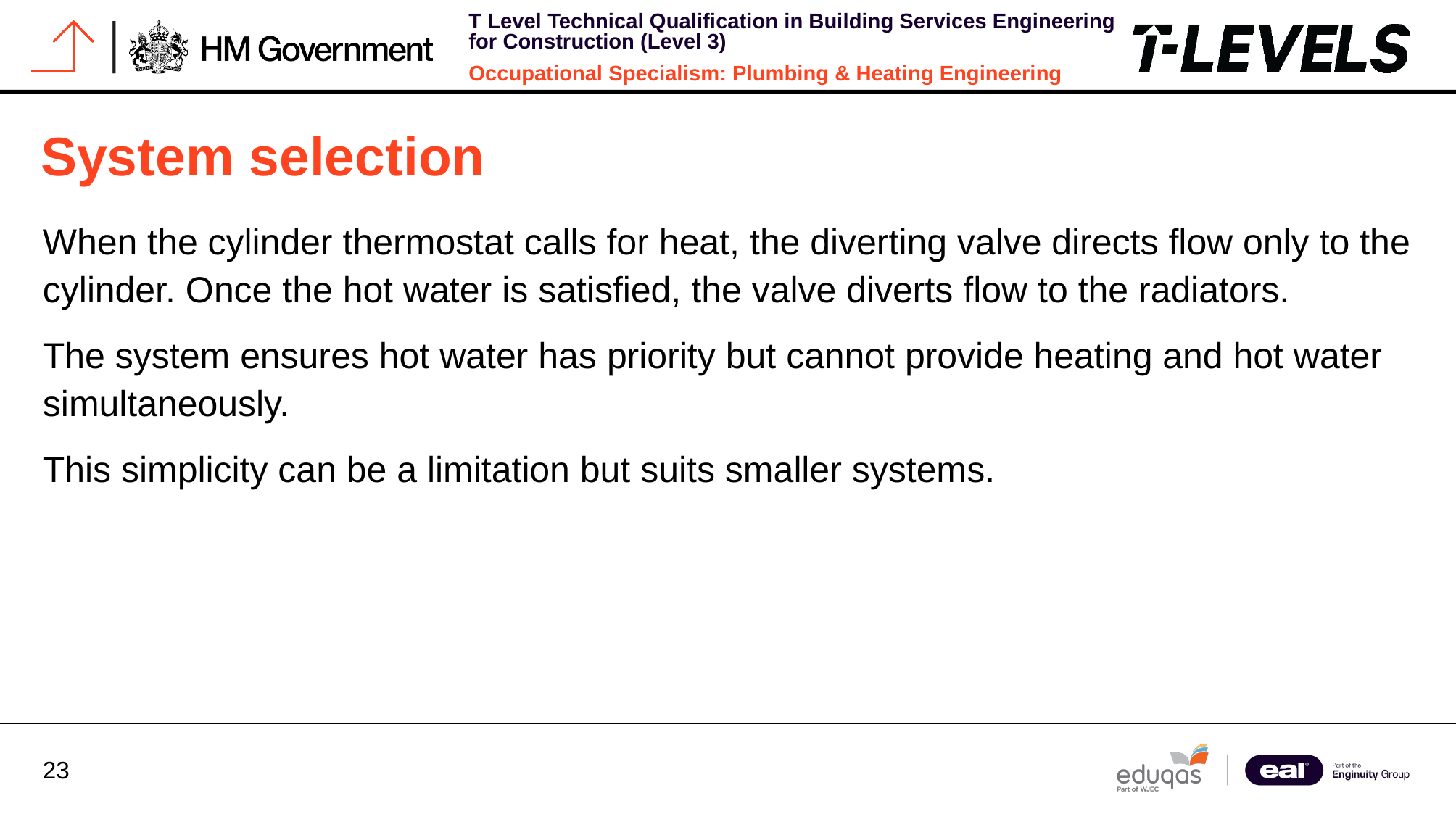

# System selection
When the cylinder thermostat calls for heat, the diverting valve directs flow only to the cylinder. Once the hot water is satisfied, the valve diverts flow to the radiators.
The system ensures hot water has priority but cannot provide heating and hot water simultaneously.
This simplicity can be a limitation but suits smaller systems.